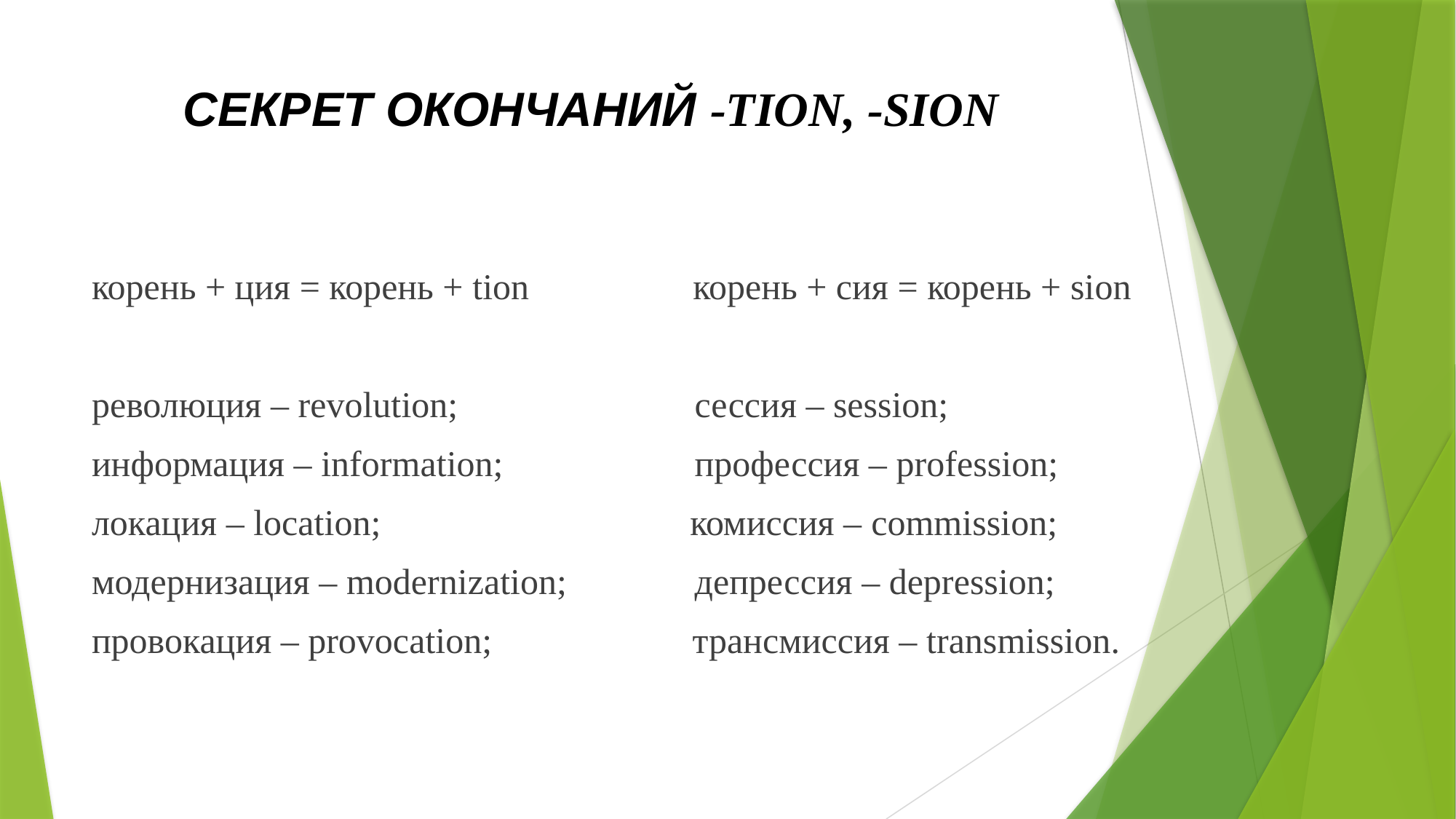

# СЕКРЕТ ОКОНЧАНИЙ -TION, -SION
корень + ция = корень + tion                  корень + сия = корень + sion

революция – revolution;                          сессия – session;
информация – information;                     профессия – profession;
локация – location;                                  комиссия – commission;
модернизация – modernization;              депрессия – depression;
провокация – provocation;                      трансмиссия – transmission.